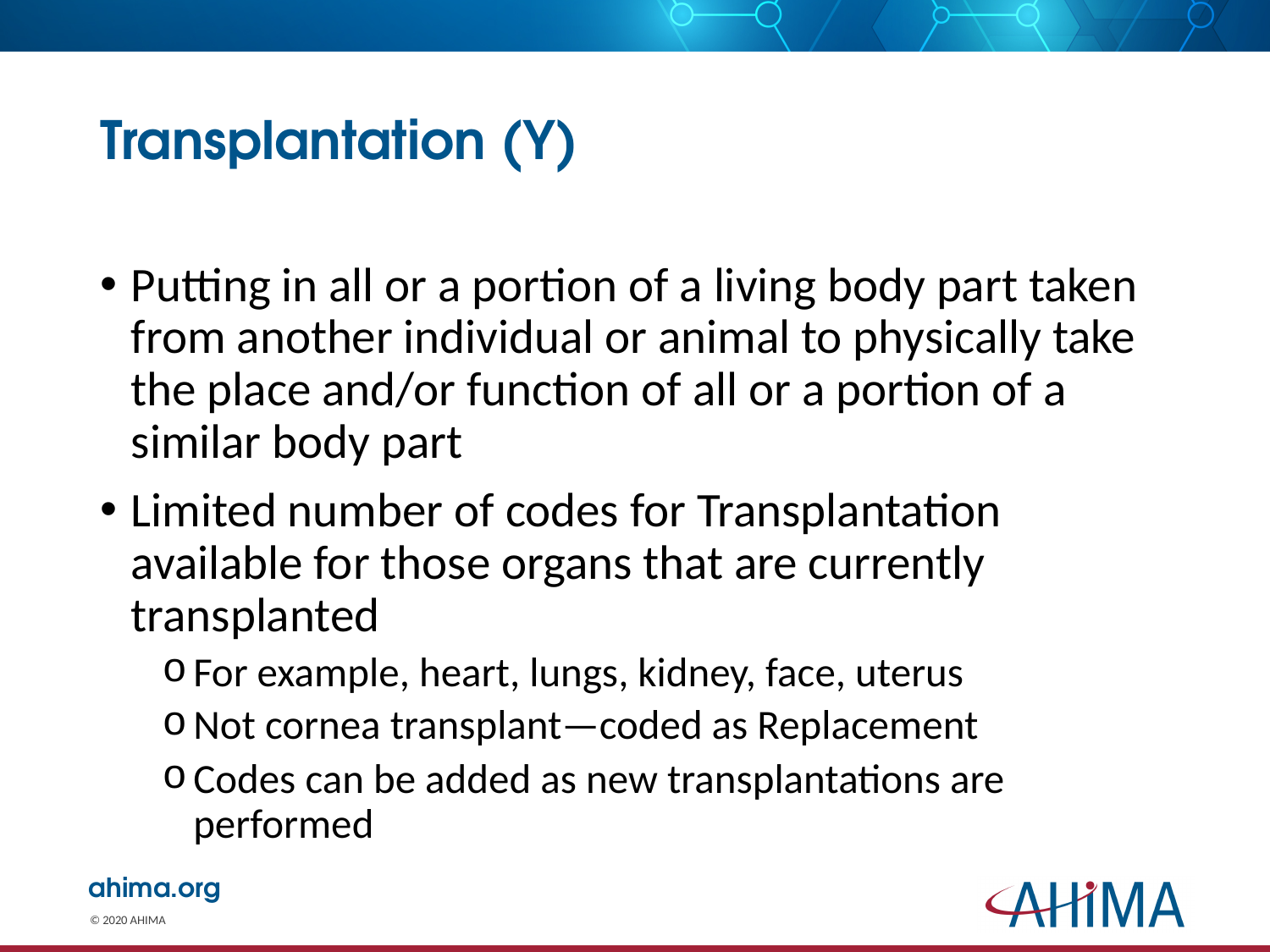

# Transplantation (Y)
Putting in all or a portion of a living body part taken from another individual or animal to physically take the place and/or function of all or a portion of a similar body part
Limited number of codes for Transplantation available for those organs that are currently transplanted
For example, heart, lungs, kidney, face, uterus
Not cornea transplant—coded as Replacement
Codes can be added as new transplantations are performed